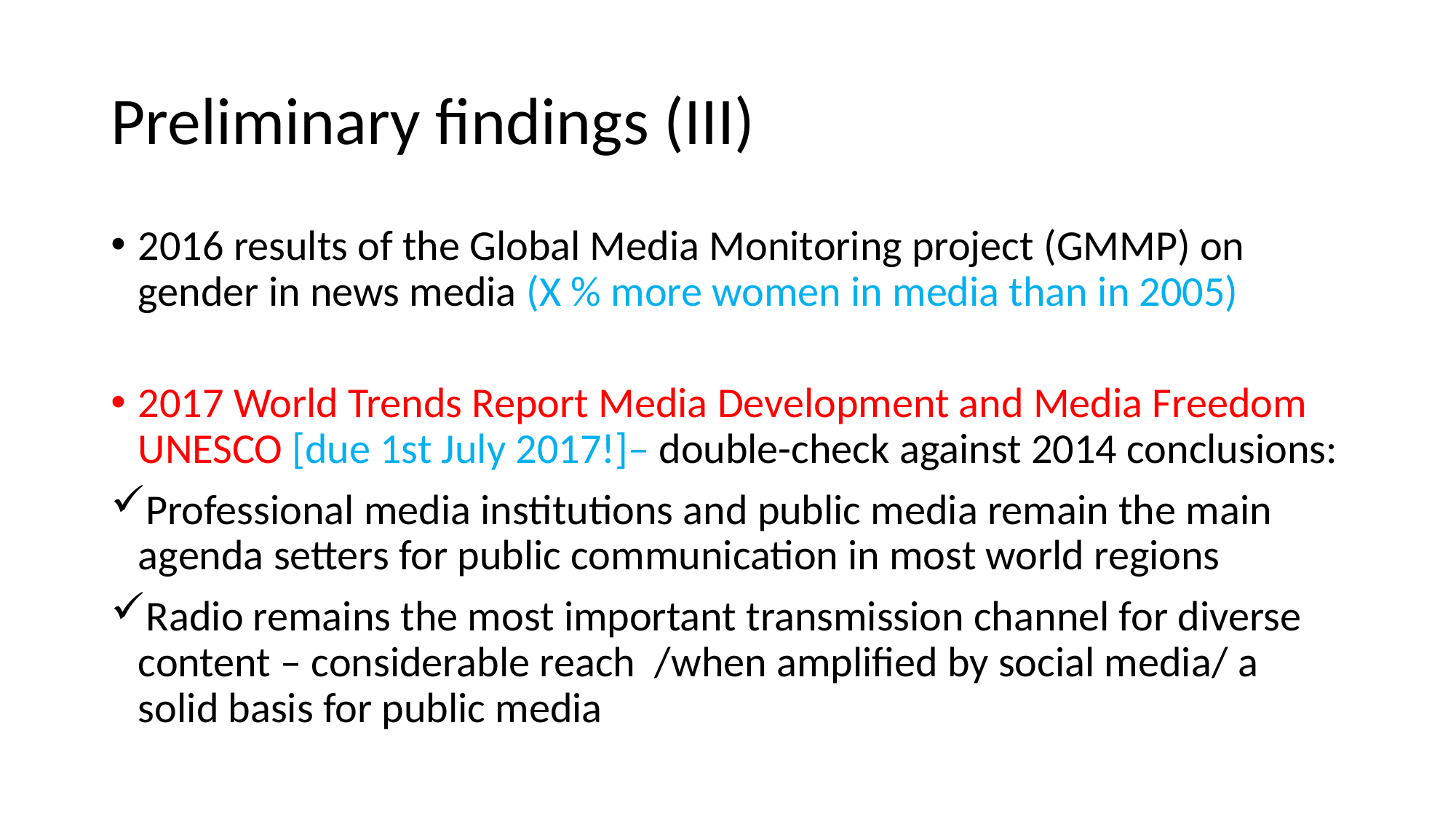

# Preliminary findings (III)
2016 results of the Global Media Monitoring project (GMMP) on gender in news media (X % more women in media than in 2005)
2017 World Trends Report Media Development and Media Freedom UNESCO [due 1st July 2017!]– double-check against 2014 conclusions:
Professional media institutions and public media remain the main agenda setters for public communication in most world regions
Radio remains the most important transmission channel for diverse content – considerable reach  /when amplified by social media/ a solid basis for public media